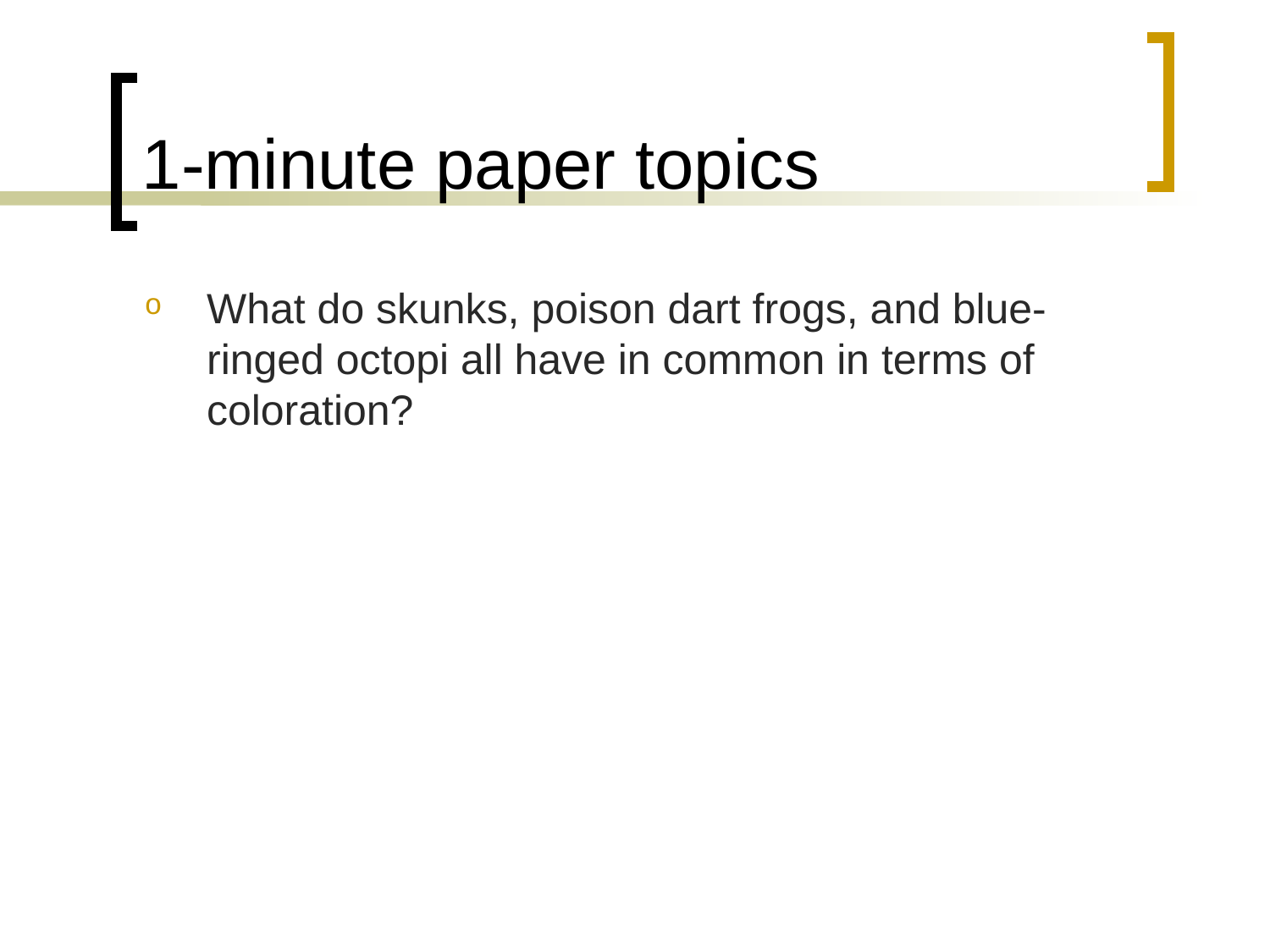

# 1-minute paper topics
What do skunks, poison dart frogs, and blue-ringed octopi all have in common in terms of coloration?